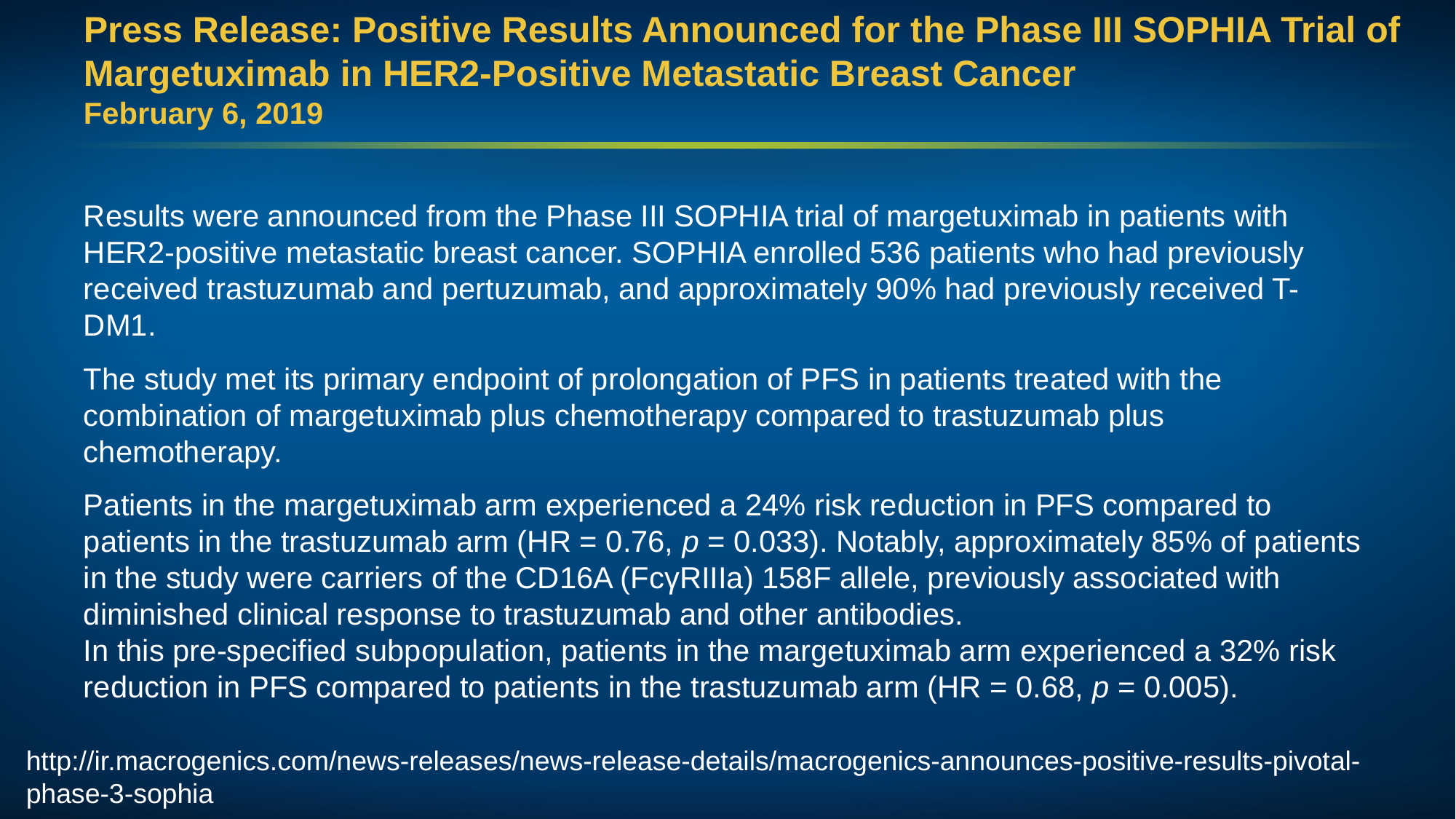

# Press Release: Positive Results Announced for the Phase III SOPHIA Trial of Margetuximab in HER2-Positive Metastatic Breast Cancer February 6, 2019
Results were announced from the Phase III SOPHIA trial of margetuximab in patients with HER2-positive metastatic breast cancer. SOPHIA enrolled 536 patients who had previously received trastuzumab and pertuzumab, and approximately 90% had previously received T-DM1.
The study met its primary endpoint of prolongation of PFS in patients treated with the combination of margetuximab plus chemotherapy compared to trastuzumab plus chemotherapy.
Patients in the margetuximab arm experienced a 24% risk reduction in PFS compared to patients in the trastuzumab arm (HR = 0.76, p = 0.033). Notably, approximately 85% of patients in the study were carriers of the CD16A (FcγRIIIa) 158F allele, previously associated with diminished clinical response to trastuzumab and other antibodies.
In this pre-specified subpopulation, patients in the margetuximab arm experienced a 32% risk reduction in PFS compared to patients in the trastuzumab arm (HR = 0.68, p = 0.005).
http://ir.macrogenics.com/news-releases/news-release-details/macrogenics-announces-positive-results-pivotal-phase-3-sophia